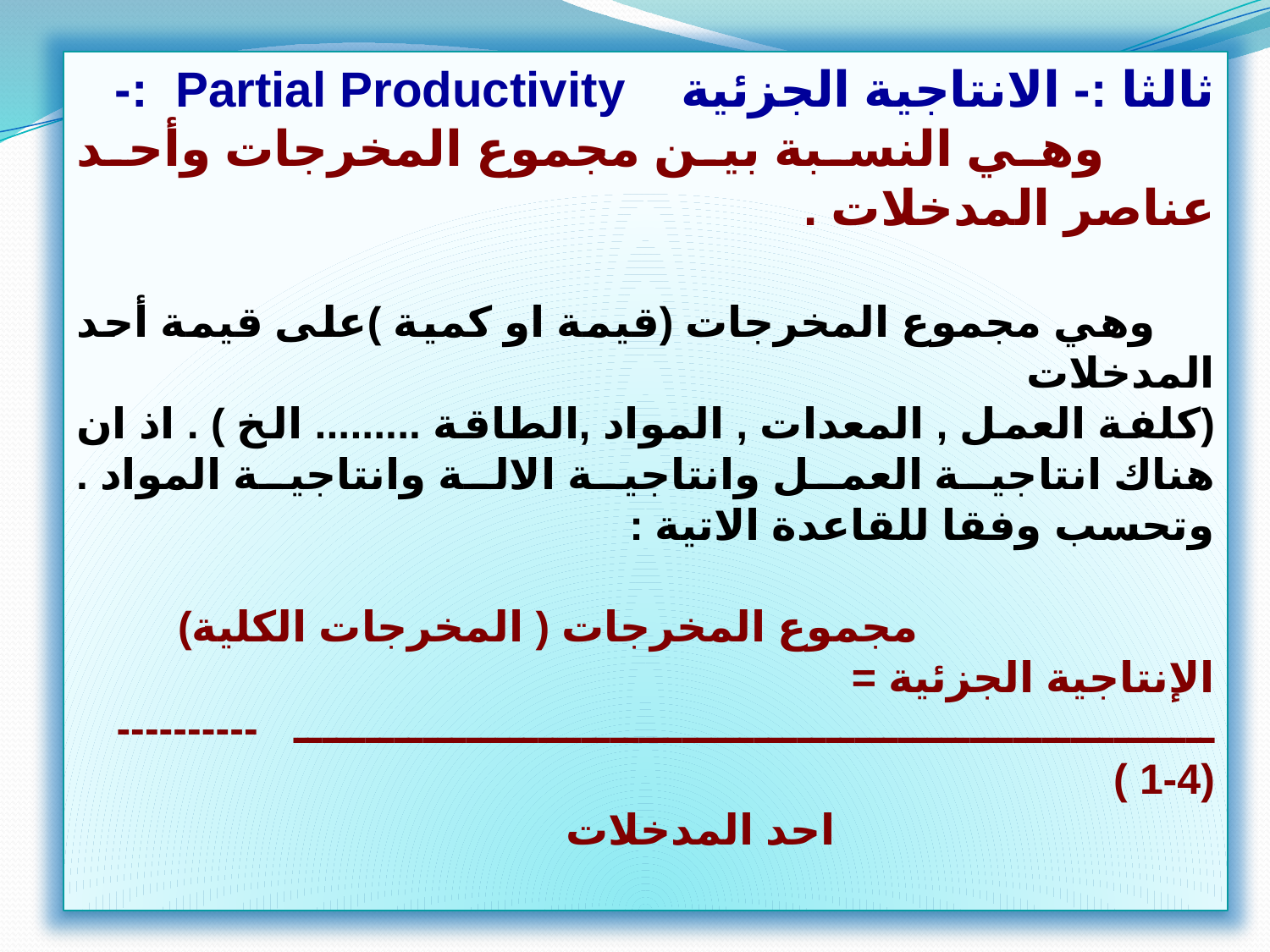

ثالثا :- الانتاجية الجزئية    Partial Productivity  :-
        وهي النسبة بين مجموع المخرجات وأحد عناصر المدخلات .

     وهي مجموع المخرجات (قيمة او كمية )على قيمة أحد المدخلات
(كلفة العمل , المعدات , المواد ,الطاقة ......... الخ ) . اذ ان هناك انتاجية العمل وانتاجية الالة وانتاجية المواد . وتحسب وفقا للقاعدة الاتية :

                         مجموع المخرجات ( المخرجات الكلية)
الإنتاجية الجزئية = ــــــــــــــــــــــــــــــــــــــــــــــــــــــــــــــــ   ----------   (4-1 )
                                احد المدخلات